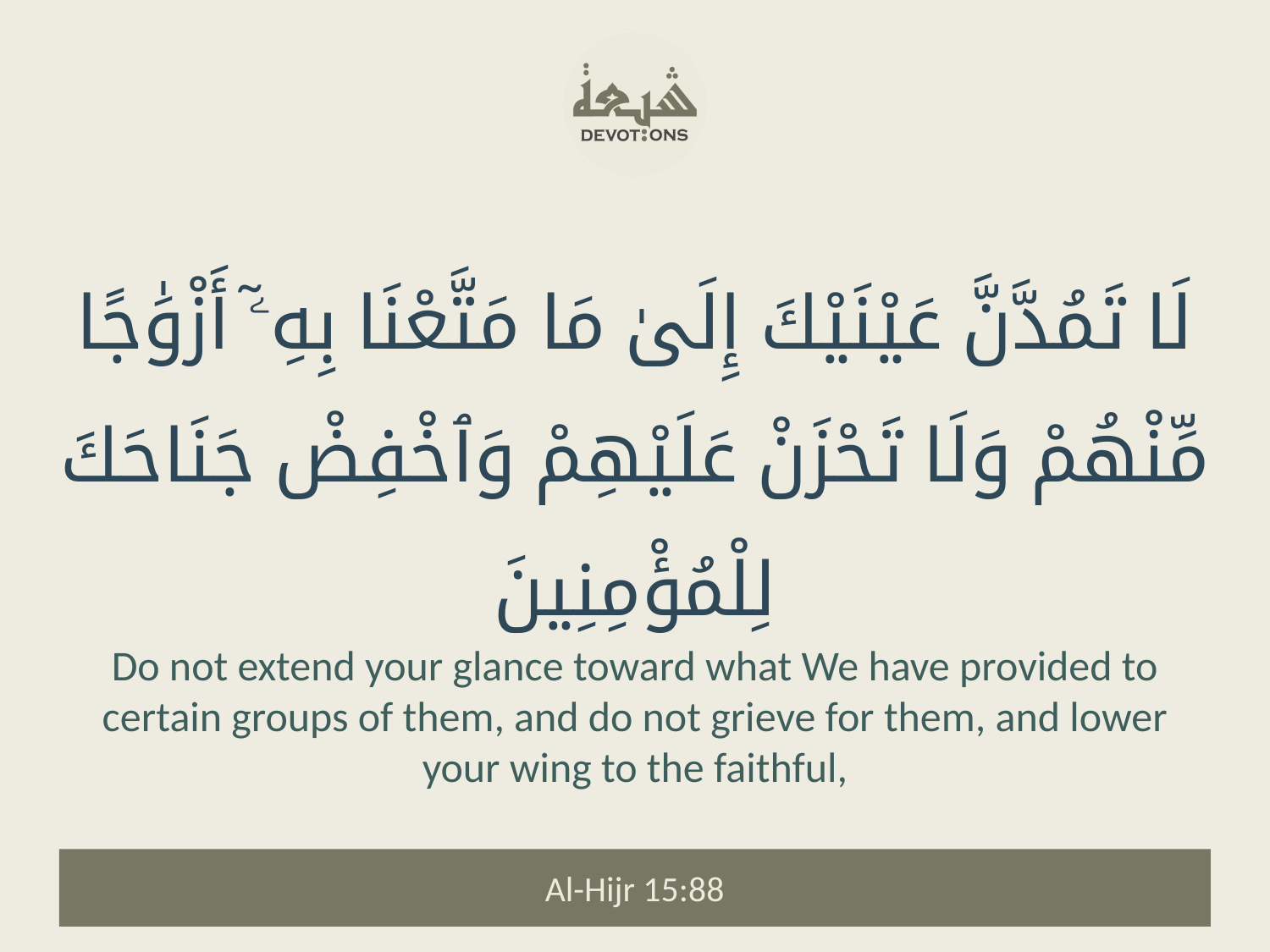

لَا تَمُدَّنَّ عَيْنَيْكَ إِلَىٰ مَا مَتَّعْنَا بِهِۦٓ أَزْوَٰجًا مِّنْهُمْ وَلَا تَحْزَنْ عَلَيْهِمْ وَٱخْفِضْ جَنَاحَكَ لِلْمُؤْمِنِينَ
Do not extend your glance toward what We have provided to certain groups of them, and do not grieve for them, and lower your wing to the faithful,
Al-Hijr 15:88